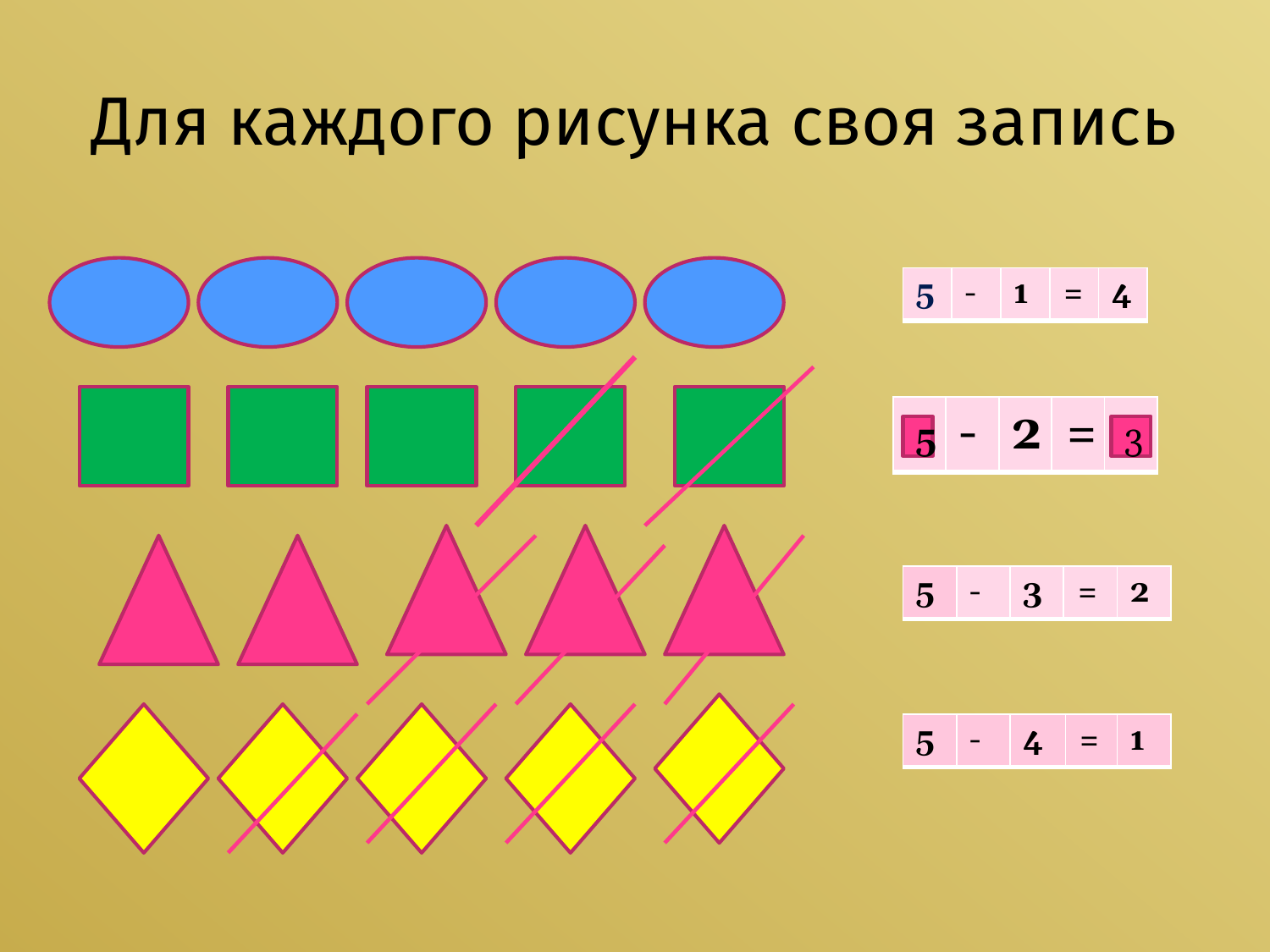

# Для каждого рисунка своя запись

| 5 | - | 1 | = | 4 |
| --- | --- | --- | --- | --- |

|  | - | 2 | = |  |
| --- | --- | --- | --- | --- |
5
3

| 5 | - | 3 | = | 2 |
| --- | --- | --- | --- | --- |

| 5 | - | 4 | = | 1 |
| --- | --- | --- | --- | --- |